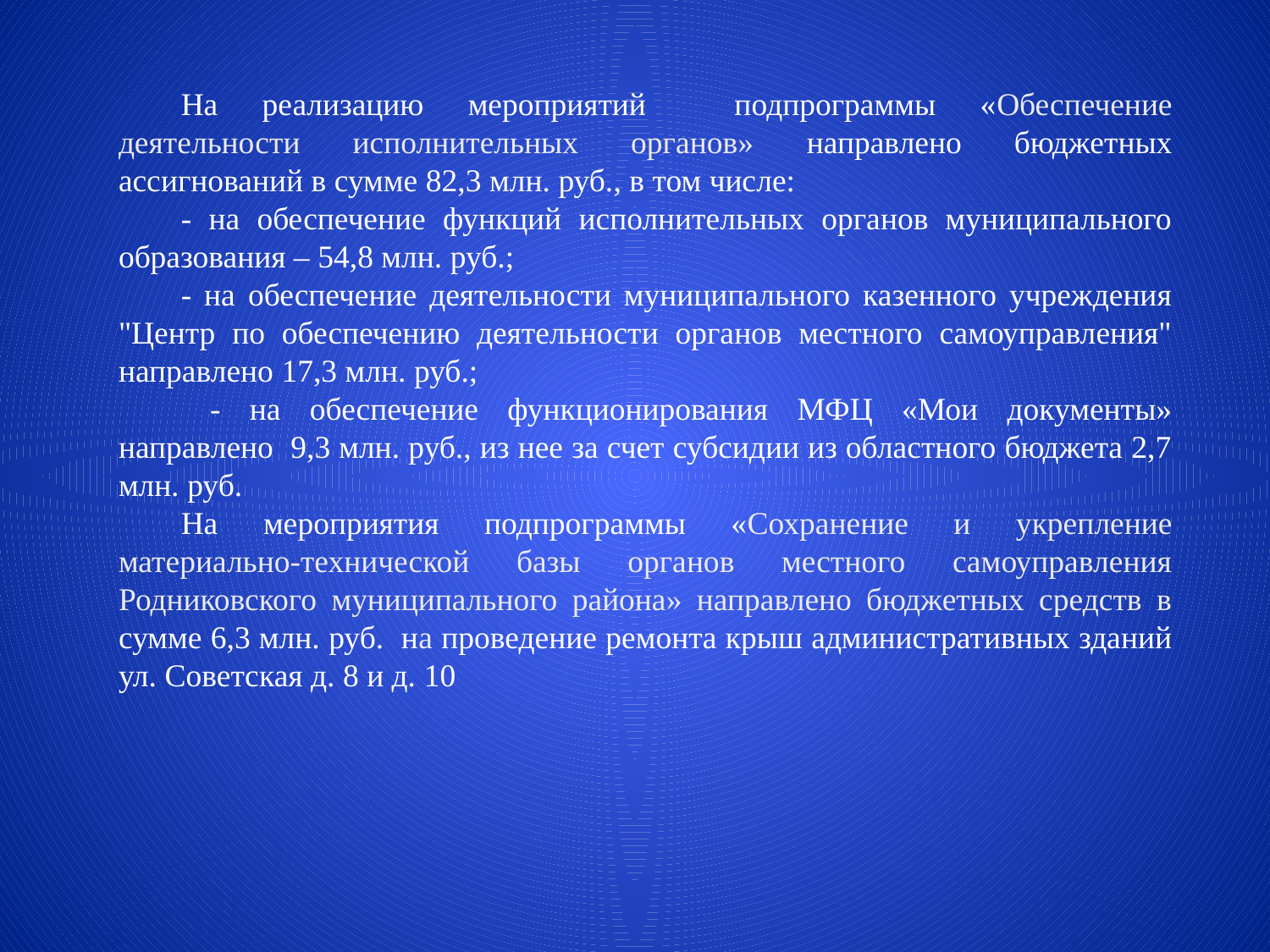

На реализацию мероприятий  подпрограммы «Обеспечение деятельности исполнительных органов» направлено бюджетных ассигнований в сумме 82,3 млн. руб., в том числе:
- на обеспечение функций исполнительных органов муниципального образования – 54,8 млн. руб.;
- на обеспечение деятельности муниципального казенного учреждения "Центр по обеспечению деятельности органов местного самоуправления" направлено 17,3 млн. руб.;
 - на обеспечение функционирования МФЦ «Мои документы» направлено  9,3 млн. руб., из нее за счет субсидии из областного бюджета 2,7 млн. руб.
На мероприятия подпрограммы «Сохранение и укрепление материально-технической базы органов местного самоуправления Родниковского муниципального района» направлено бюджетных средств в сумме 6,3 млн. руб.  на проведение ремонта крыш административных зданий ул. Советская д. 8 и д. 10